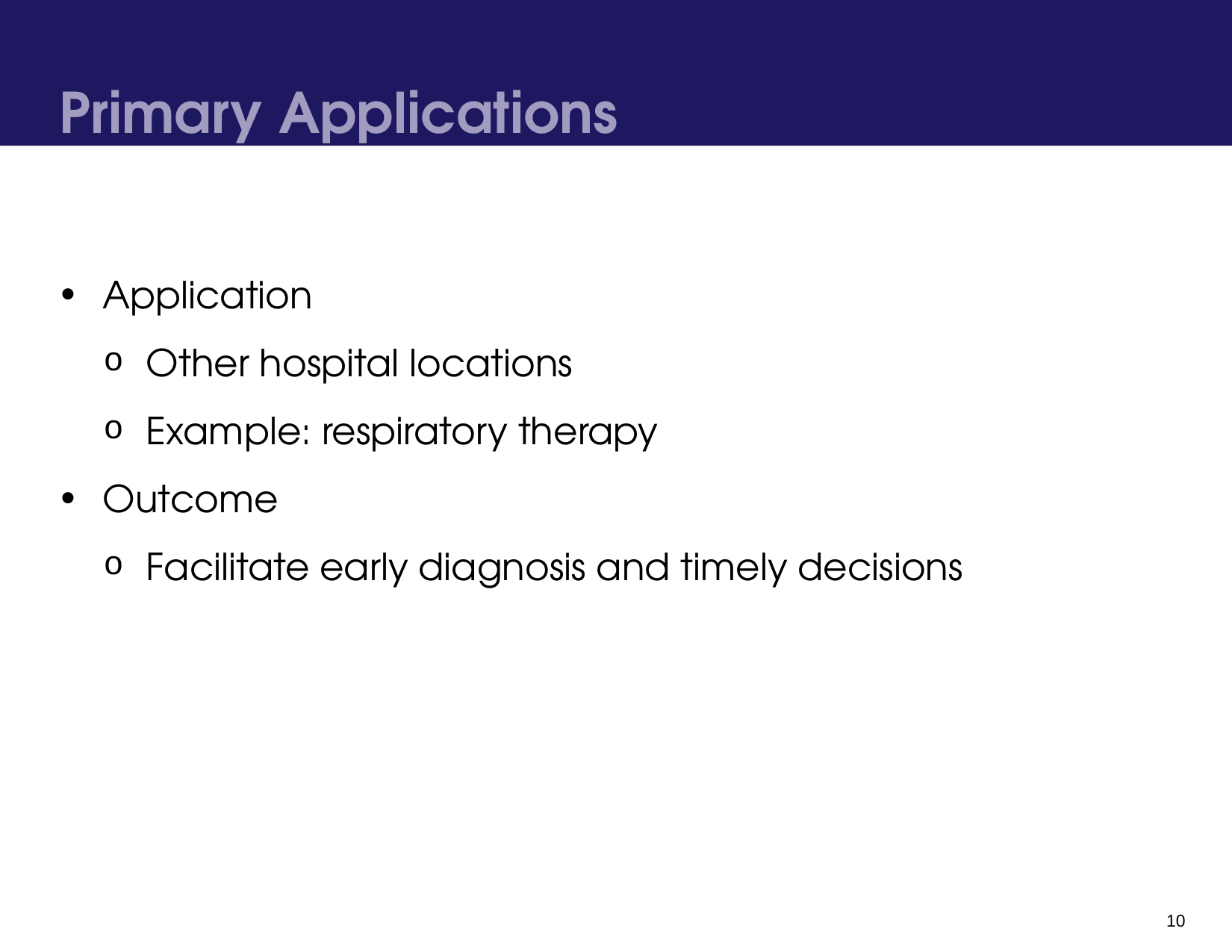

# Primary Applications
Application
Other hospital locations
Example: respiratory therapy
Outcome
Facilitate early diagnosis and timely decisions
10